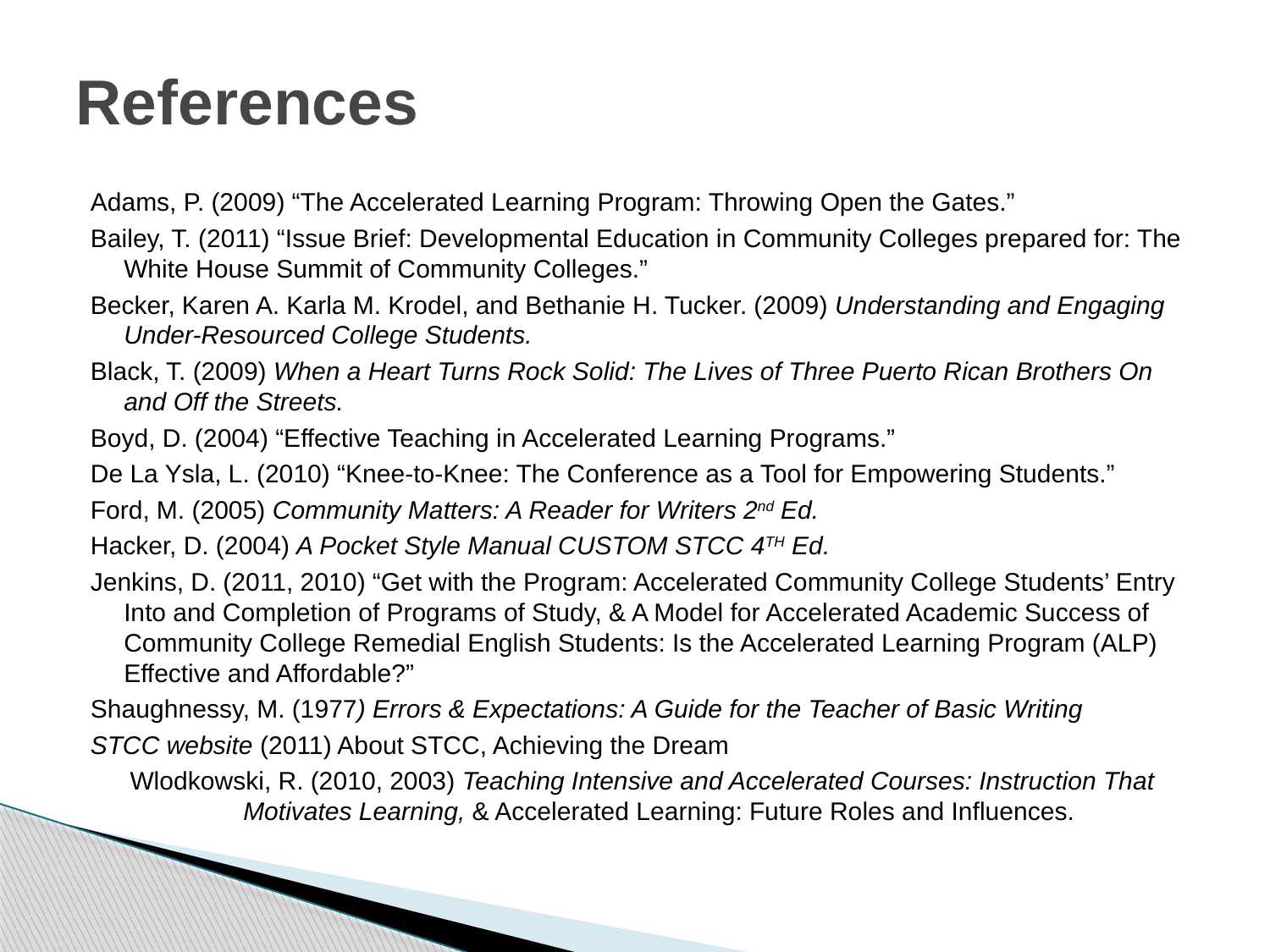

# References
Adams, P. (2009) “The Accelerated Learning Program: Throwing Open the Gates.”
Bailey, T. (2011) “Issue Brief: Developmental Education in Community Colleges prepared for: The White House Summit of Community Colleges.”
Becker, Karen A. Karla M. Krodel, and Bethanie H. Tucker. (2009) Understanding and Engaging Under-Resourced College Students.
Black, T. (2009) When a Heart Turns Rock Solid: The Lives of Three Puerto Rican Brothers On and Off the Streets.
Boyd, D. (2004) “Effective Teaching in Accelerated Learning Programs.”
De La Ysla, L. (2010) “Knee-to-Knee: The Conference as a Tool for Empowering Students.”
Ford, M. (2005) Community Matters: A Reader for Writers 2nd Ed.
Hacker, D. (2004) A Pocket Style Manual CUSTOM STCC 4TH Ed.
Jenkins, D. (2011, 2010) “Get with the Program: Accelerated Community College Students’ Entry Into and Completion of Programs of Study, & A Model for Accelerated Academic Success of Community College Remedial English Students: Is the Accelerated Learning Program (ALP) Effective and Affordable?”
Shaughnessy, M. (1977) Errors & Expectations: A Guide for the Teacher of Basic Writing
STCC website (2011) About STCC, Achieving the Dream
Wlodkowski, R. (2010, 2003) Teaching Intensive and Accelerated Courses: Instruction That Motivates Learning, & Accelerated Learning: Future Roles and Influences.